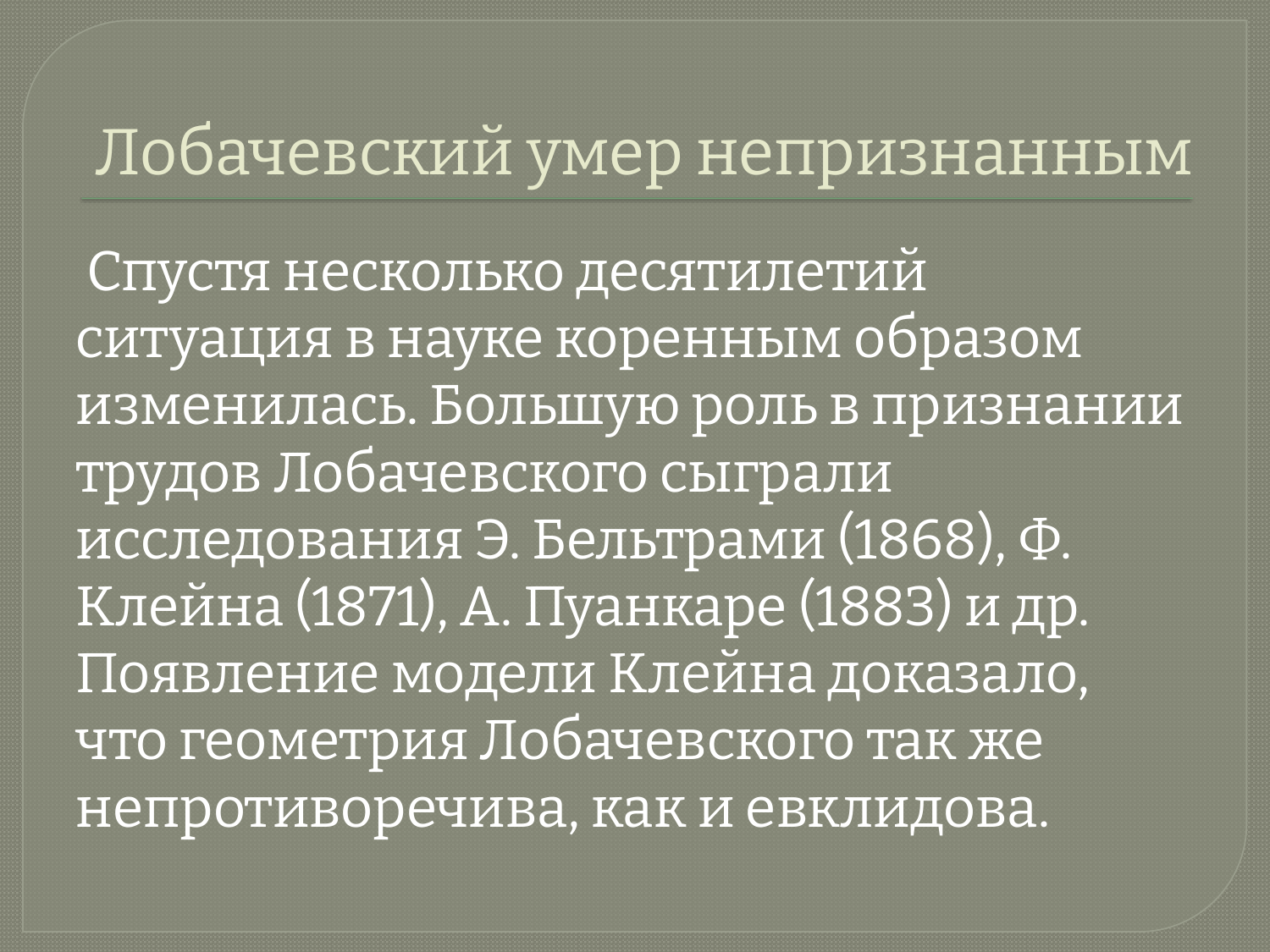

# Лобачевский умер непризнанным
 Спустя несколько десятилетий ситуация в науке коренным образом изменилась. Большую роль в признании трудов Лобачевского сыграли исследования Э. Бельтрами (1868), Ф. Клейна (1871), А. Пуанкаре (1883) и др. Появление модели Клейна доказало, что геометрия Лобачевского так же непротиворечива, как и евклидова.